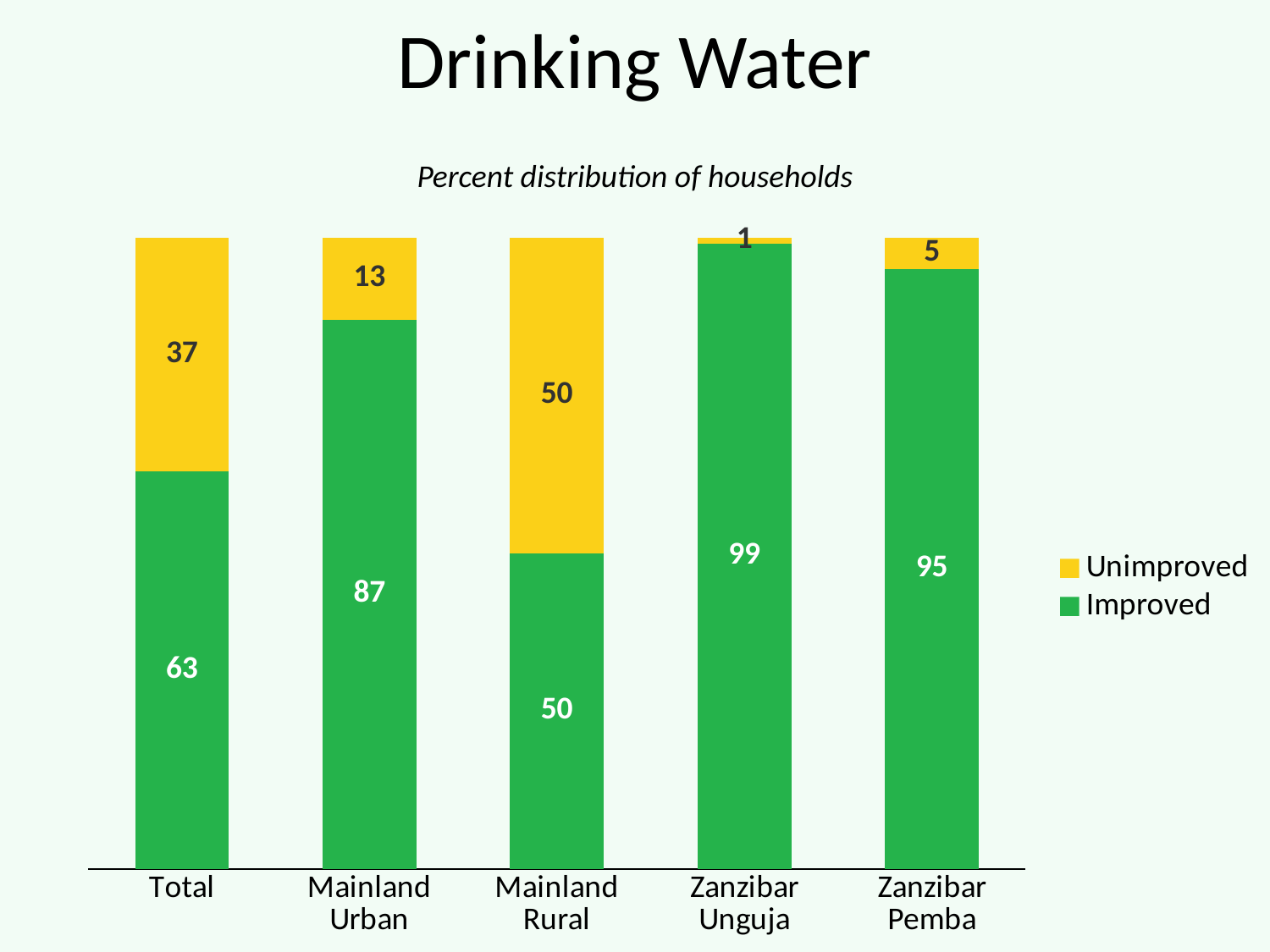

# Drinking Water
Percent distribution of households

### Chart

| Category | Improved | Unimproved |
|---|---|---|
| Total | 63.0 | 37.0 |
| Mainland Urban | 87.0 | 13.0 |
| Mainland Rural | 50.0 | 50.0 |
| Zanzibar Unguja | 99.0 | 1.0 |
| Zanzibar Pemba | 95.0 | 5.0 |